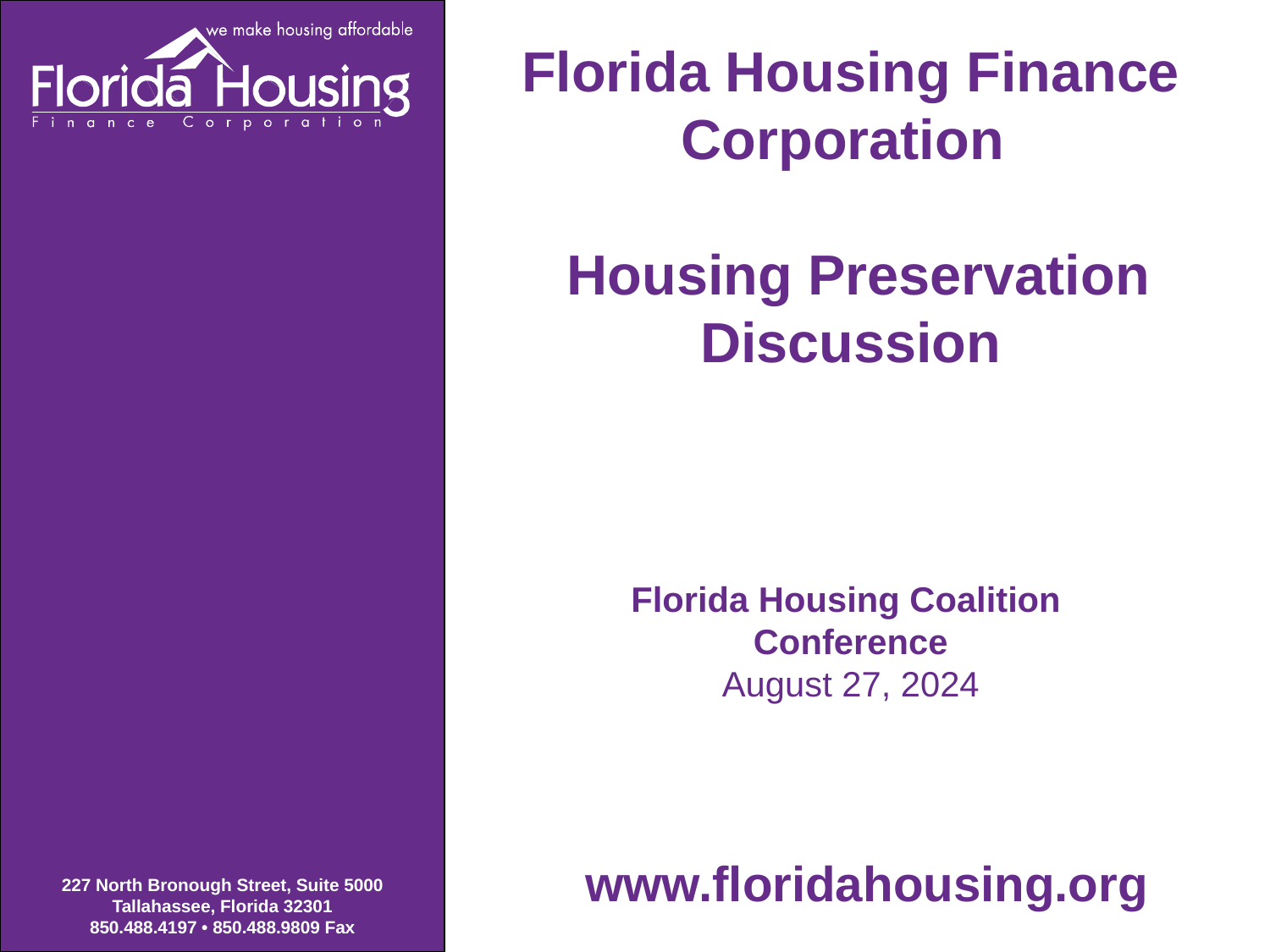

# Florida Housing Finance Corporation Housing Preservation Discussion Florida Housing Coalition Conference August 27, 2024